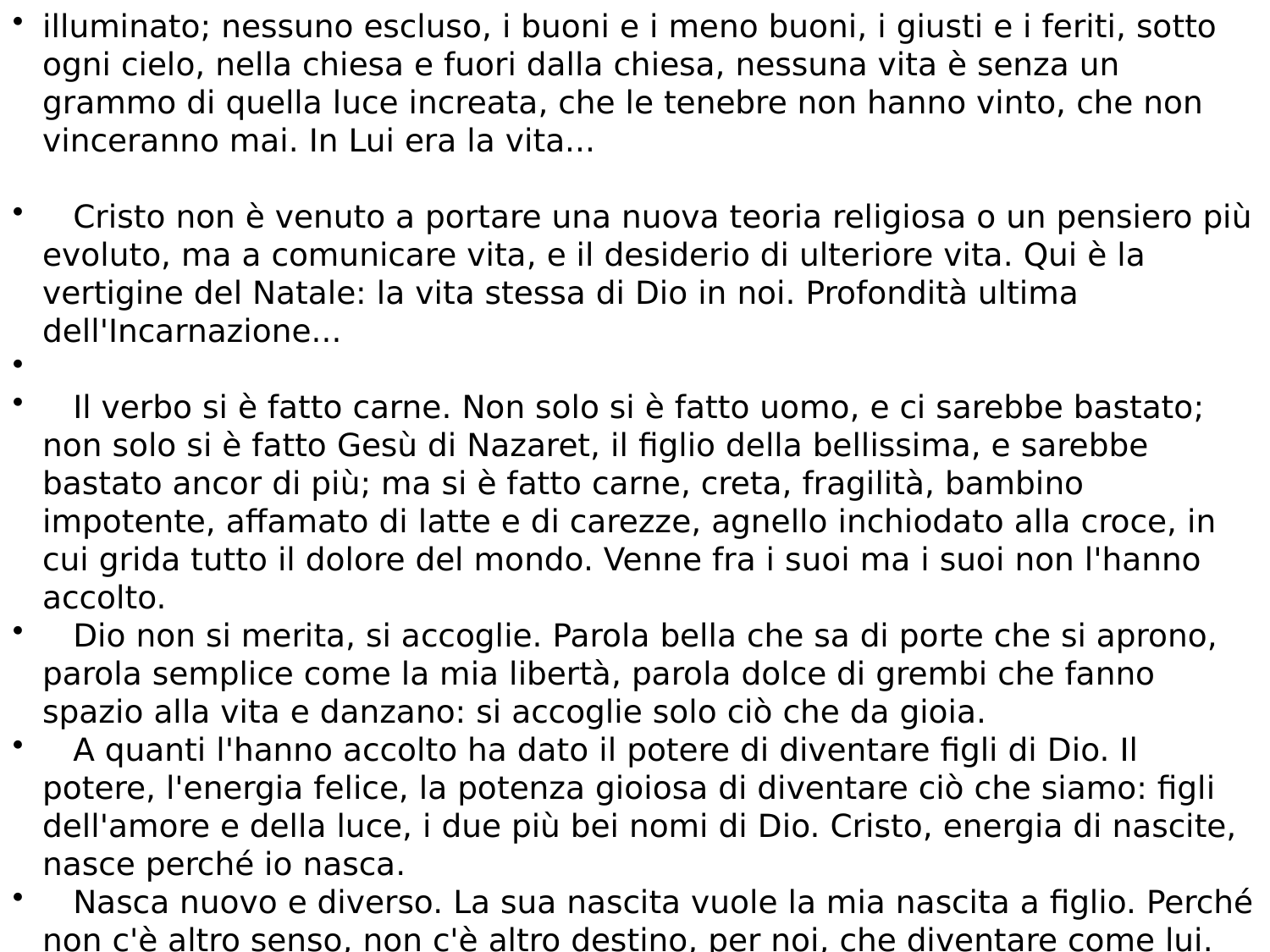

illuminato; nessuno escluso, i buoni e i meno buoni, i giusti e i feriti, sotto ogni cielo, nella chiesa e fuori dalla chiesa, nessuna vita è senza un grammo di quella luce increata, che le tenebre non hanno vinto, che non vinceranno mai. In Lui era la vita...

   Cristo non è venuto a portare una nuova teoria religiosa o un pensiero più evoluto, ma a comunicare vita, e il desiderio di ulteriore vita. Qui è la vertigine del Natale: la vita stessa di Dio in noi. Profondità ultima dell'Incarnazione...

   Il verbo si è fatto carne. Non solo si è fatto uomo, e ci sarebbe bastato; non solo si è fatto Gesù di Nazaret, il figlio della bellissima, e sarebbe bastato ancor di più; ma si è fatto carne, creta, fragilità, bambino impotente, affamato di latte e di carezze, agnello inchiodato alla croce, in cui grida tutto il dolore del mondo. Venne fra i suoi ma i suoi non l'hanno accolto.
   Dio non si merita, si accoglie. Parola bella che sa di porte che si aprono, parola semplice come la mia libertà, parola dolce di grembi che fanno spazio alla vita e danzano: si accoglie solo ciò che da gioia.
   A quanti l'hanno accolto ha dato il potere di diventare figli di Dio. Il potere, l'energia felice, la potenza gioiosa di diventare ciò che siamo: figli dell'amore e della luce, i due più bei nomi di Dio. Cristo, energia di nascite, nasce perché io nasca.
   Nasca nuovo e diverso. La sua nascita vuole la mia nascita a figlio. Perché non c'è altro senso, non c'è altro destino, per noi, che diventare come lui.